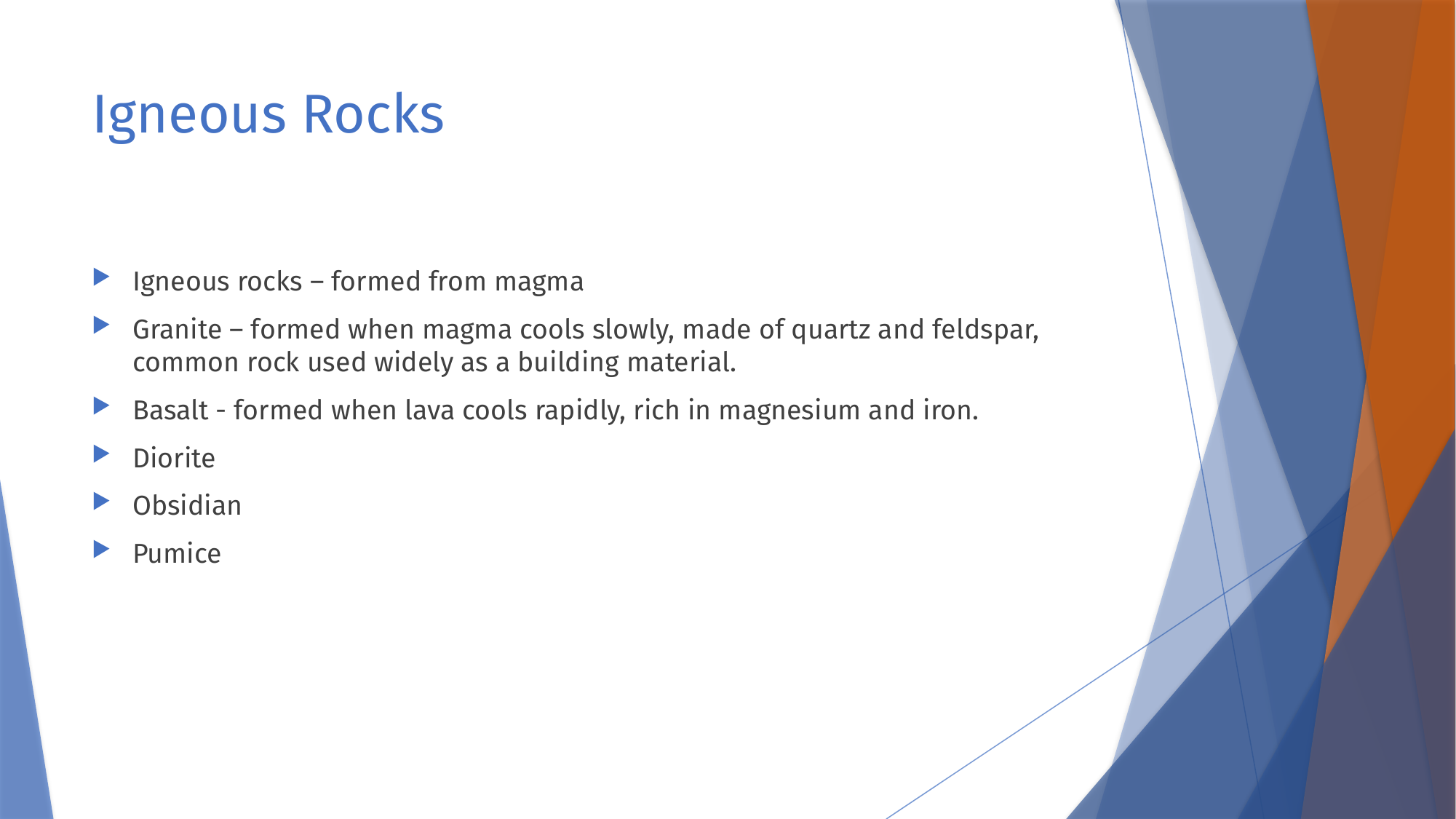

# Igneous Rocks
Igneous rocks – formed from magma
Granite – formed when magma cools slowly, made of quartz and feldspar, common rock used widely as a building material.
Basalt - formed when lava cools rapidly, rich in magnesium and iron.
Diorite
Obsidian
Pumice